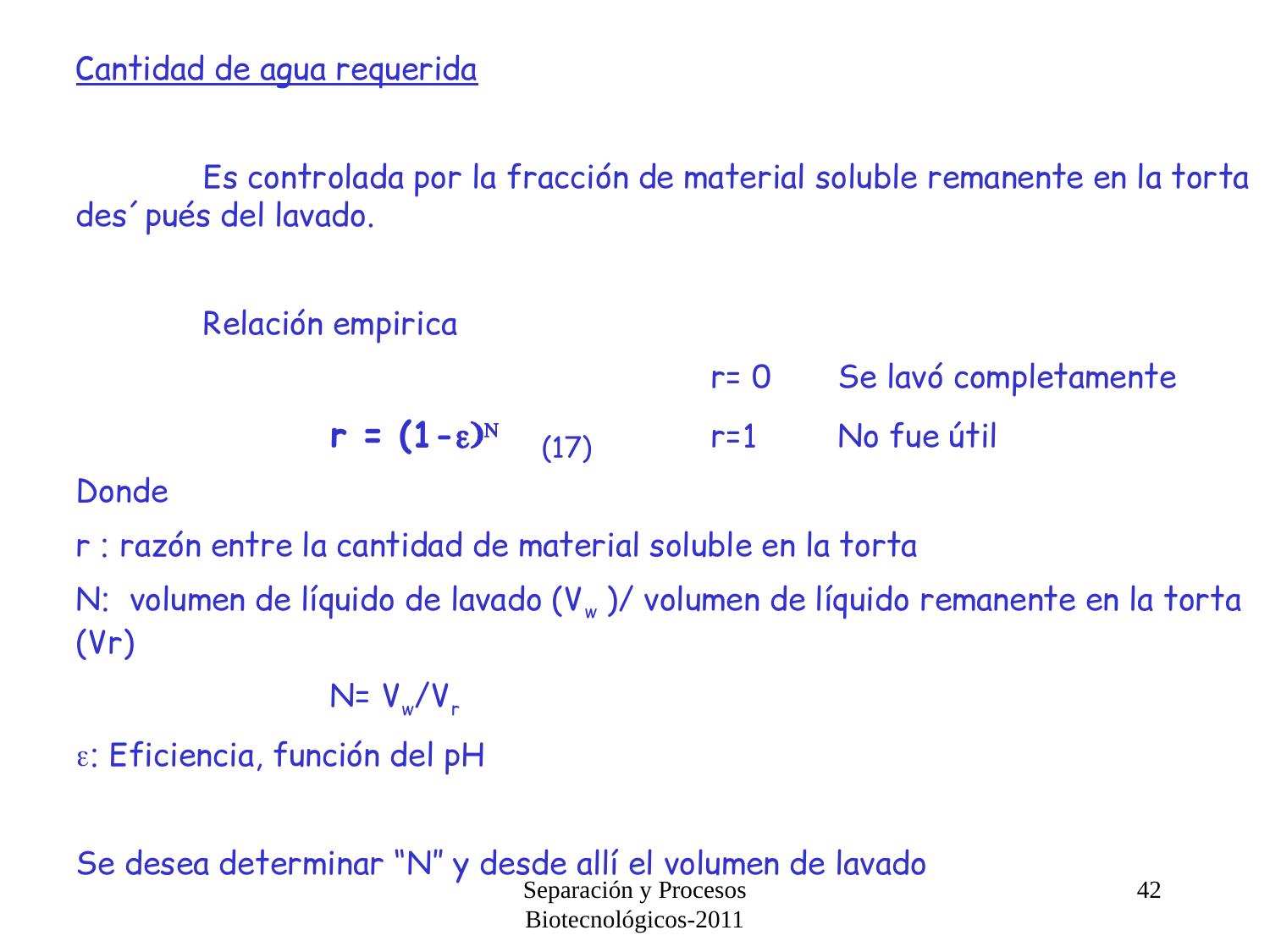

Cantidad de agua requerida

	Es controlada por la fracción de material soluble remanente en la torta des´pués del lavado.

	Relación empirica
					r= 0	Se lavó completamente
		r = (1-ε)Ν		r=1	No fue útil
Donde
r : razón entre la cantidad de material soluble en la torta
N:  volumen de líquido de lavado (Vw )/ volumen de líquido remanente en la torta (Vr)
 		N= Vw/Vr
ε: Eficiencia, función del pH

Se desea determinar “N” y desde allí el volumen de lavado
(17)
Separación y Procesos Biotecnológicos-2011
42